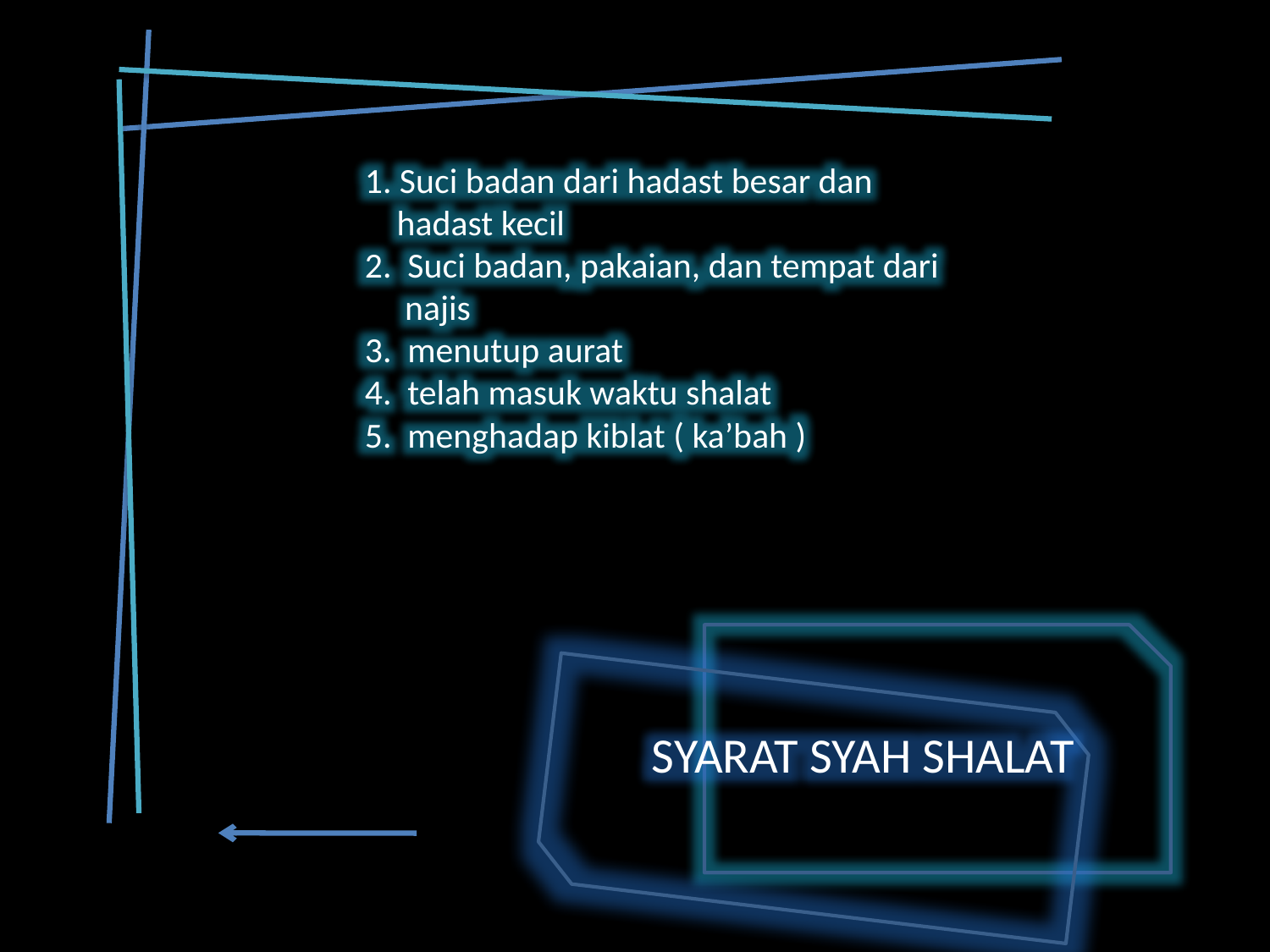

1. Suci badan dari hadast besar dan 	    hadast kecil
	2.  Suci badan, pakaian, dan tempat dari 	     najis
	3.  menutup aurat
	4.  telah masuk waktu shalat
 	5.  menghadap kiblat ( ka’bah )

SYARAT SYAH SHALAT